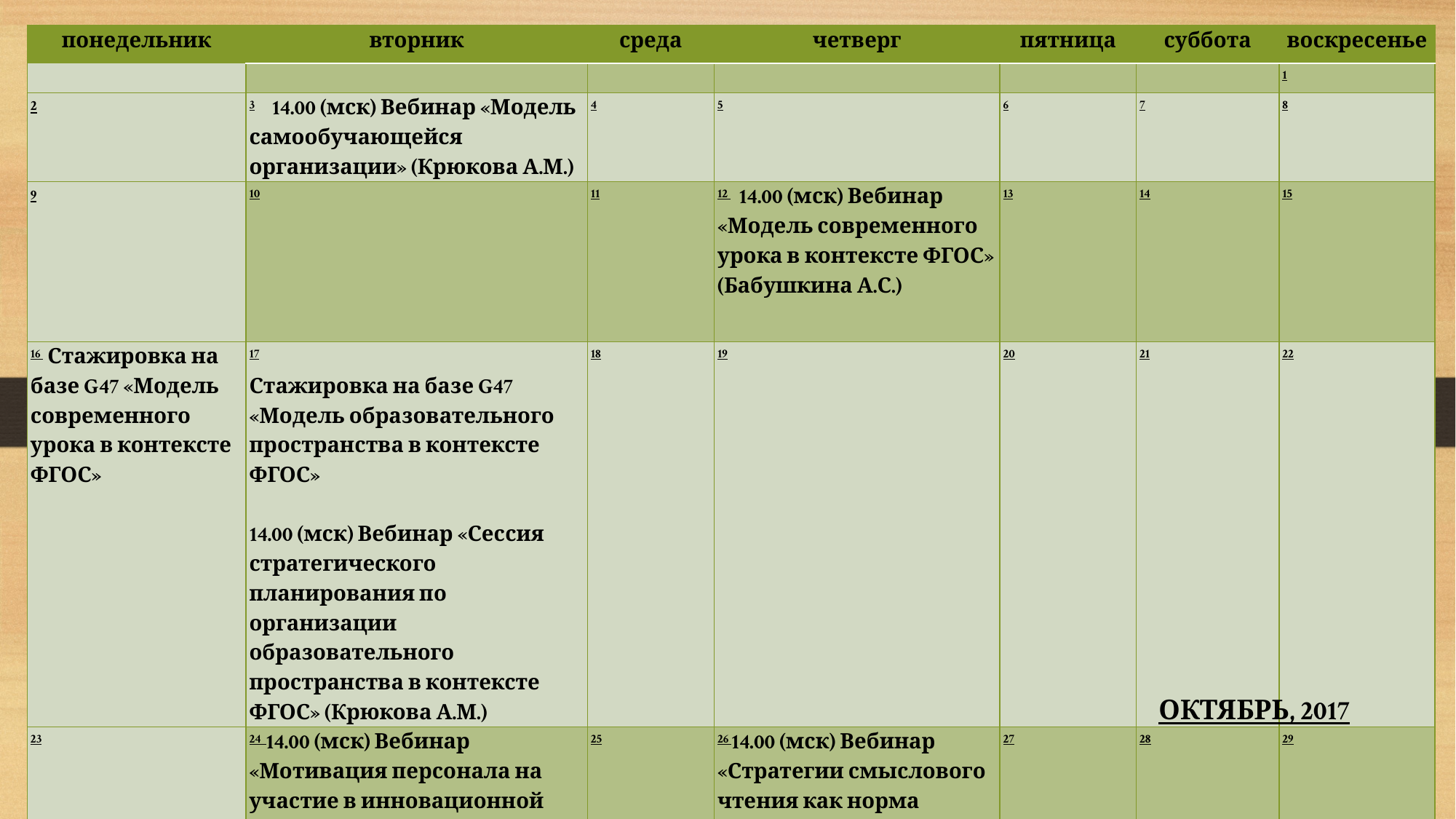

| понедельник | вторник | среда | четверг | пятница | суббота | воскресенье |
| --- | --- | --- | --- | --- | --- | --- |
|  |  |  |  |  |  | 1 |
| 2 | 3 14.00 (мск) Вебинар «Модель самообучающейся организации» (Крюкова А.М.) | 4 | 5 | 6 | 7 | 8 |
| 9 | 10 | 11 | 12 14.00 (мск) Вебинар «Модель современного урока в контексте ФГОС» (Бабушкина А.С.) | 13 | 14 | 15 |
| 16 Стажировка на базе G47 «Модель современного урока в контексте ФГОС» | 17 Стажировка на базе G47 «Модель образовательного пространства в контексте ФГОС»   14.00 (мск) Вебинар «Сессия стратегического планирования по организации образовательного пространства в контексте ФГОС» (Крюкова А.М.) | 18 | 19 | 20 | 21 | 22 |
| 23 | 24 14.00 (мск) Вебинар «Мотивация персонала на участие в инновационной деятельности» (Крюкова А.М.) | 25 | 26 14.00 (мск) Вебинар «Стратегии смыслового чтения как норма современного урока» (Пономарёва Л.В.) | 27 | 28 | 29 |
| 30 | 31 |  |  |  |  |  |
ОКТЯБРЬ, 2017